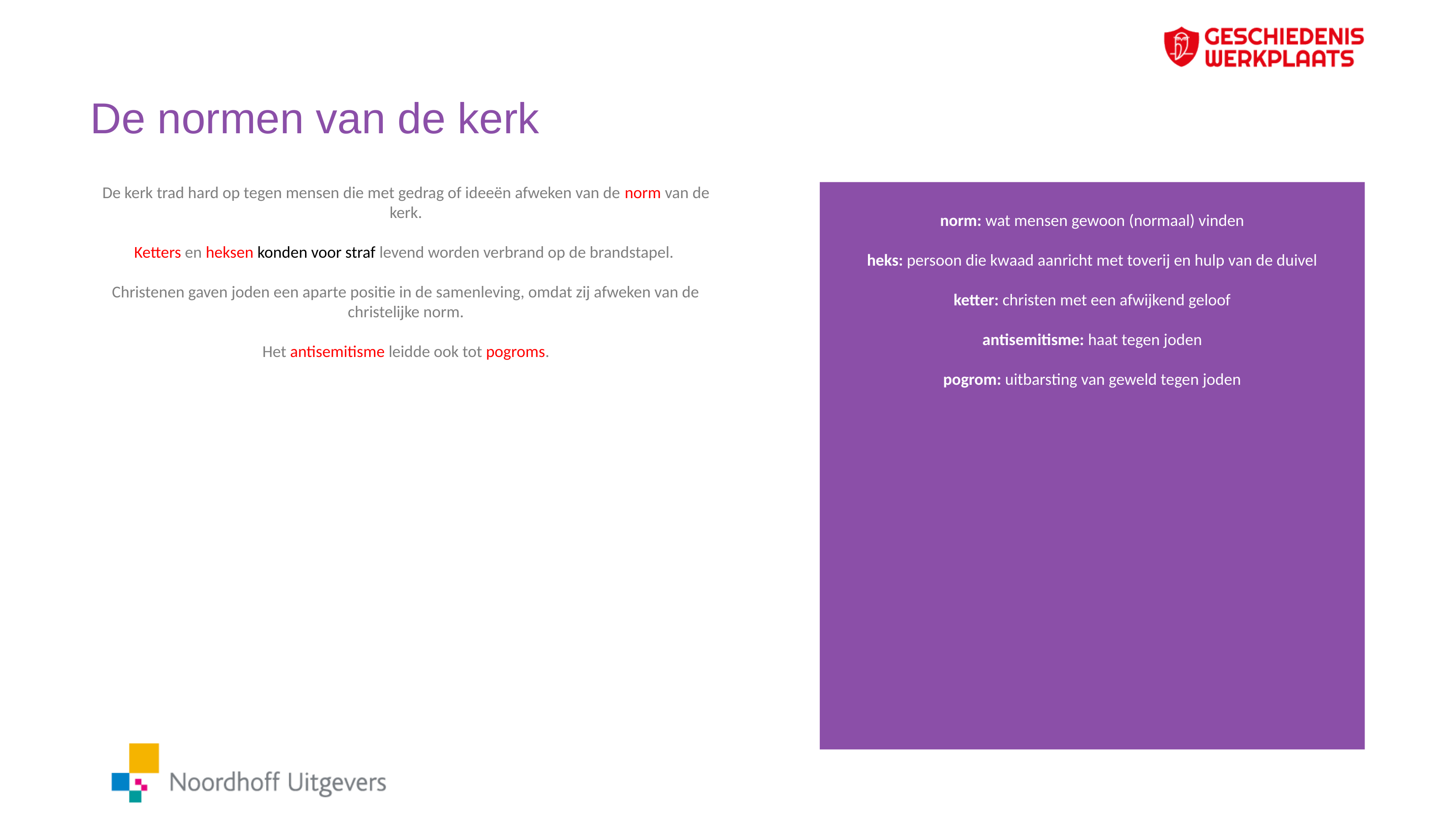

# De normen van de kerk
De kerk trad hard op tegen mensen die met gedrag of ideeën afweken van de norm van de kerk.

Ketters en heksen konden voor straf levend worden verbrand op de brandstapel.

Christenen gaven joden een aparte positie in de samenleving, omdat zij afweken van de christelijke norm.

Het antisemitisme leidde ook tot pogroms.
norm: wat mensen gewoon (normaal) vinden

heks: persoon die kwaad aanricht met toverij en hulp van de duivel

ketter: christen met een afwijkend geloof

antisemitisme: haat tegen joden

pogrom: uitbarsting van geweld tegen joden